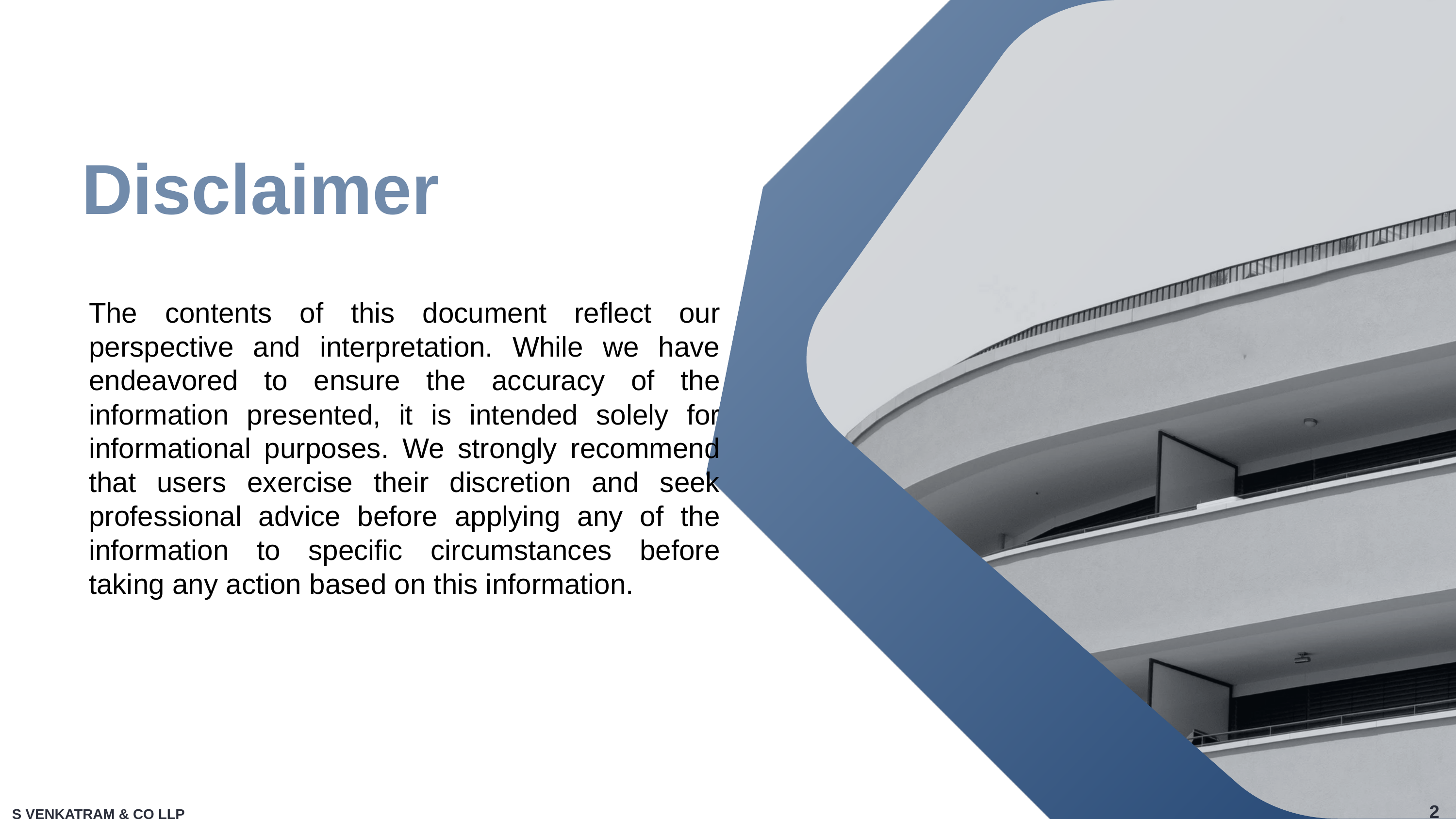

Disclaimer
The contents of this document reflect our perspective and interpretation. While we have endeavored to ensure the accuracy of the information presented, it is intended solely for informational purposes. We strongly recommend that users exercise their discretion and seek professional advice before applying any of the information to specific circumstances before taking any action based on this information.
2
S VENKATRAM & CO LLP